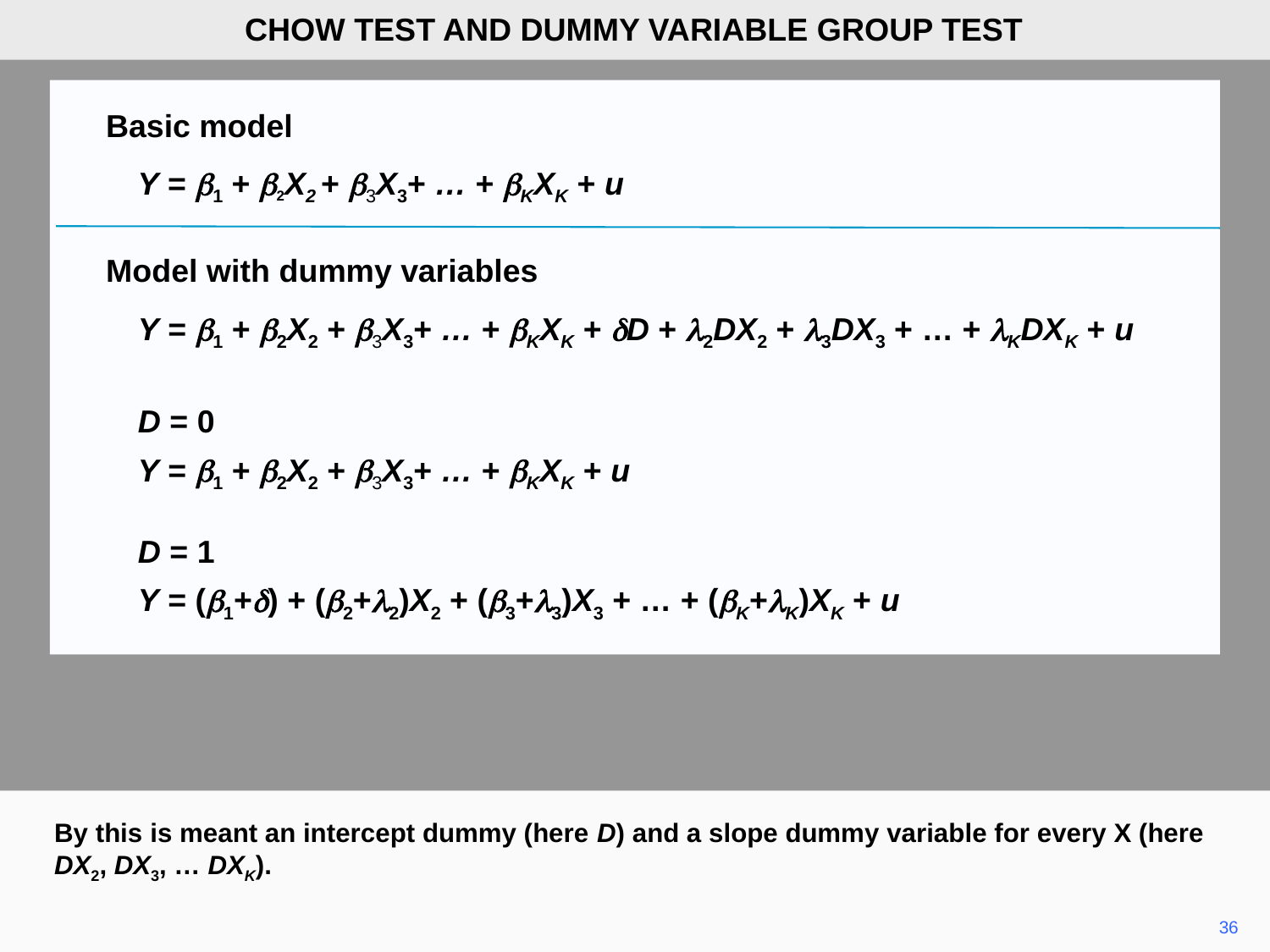

CHOW TEST AND DUMMY VARIABLE GROUP TEST

	Basic model
Y = β1 + β2X2 + β3X3+ … + βKXK + u

	Model with dummy variables
Y = β1 + β2X2 + β3X3+ … + βKXK + δD + λ2DX2 + λ3DX3 + … + λKDXK + u

D = 0
Y = β1 + β2X2 + β3X3+ … + βKXK + u

D = 1
Y = (β1+δ) + (β2+λ2)X2 + (β3+λ3)X3 + … + (βK+λK)XK + u

By this is meant an intercept dummy (here D) and a slope dummy variable for every X (here DX2, DX3, … DXK).
36